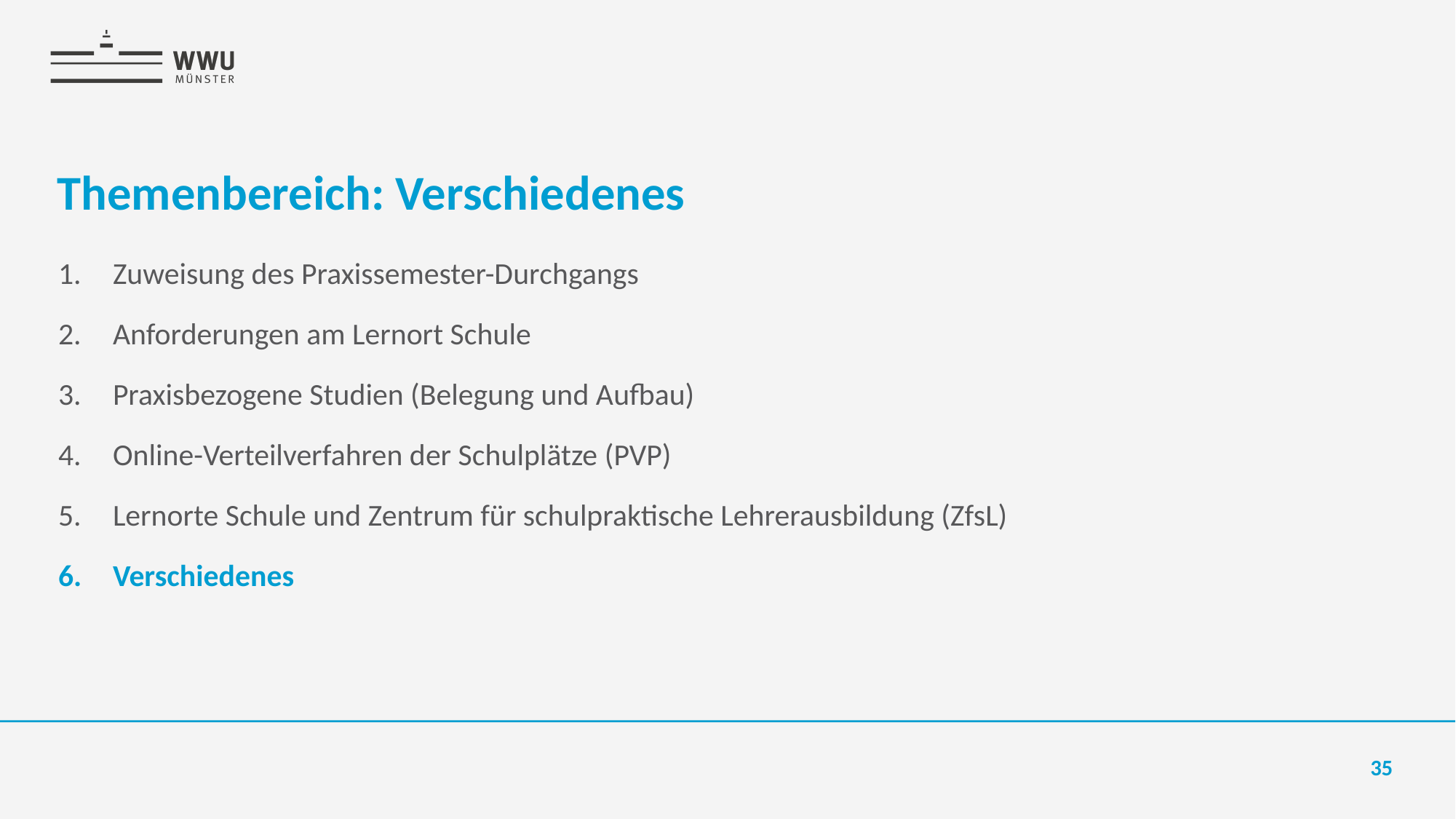

# Themenbereich: Verschiedenes
Zuweisung des Praxissemester-Durchgangs
Anforderungen am Lernort Schule
Praxisbezogene Studien (Belegung und Aufbau)
Online-Verteilverfahren der Schulplätze (PVP)
Lernorte Schule und Zentrum für schulpraktische Lehrerausbildung (ZfsL)
Verschiedenes

35